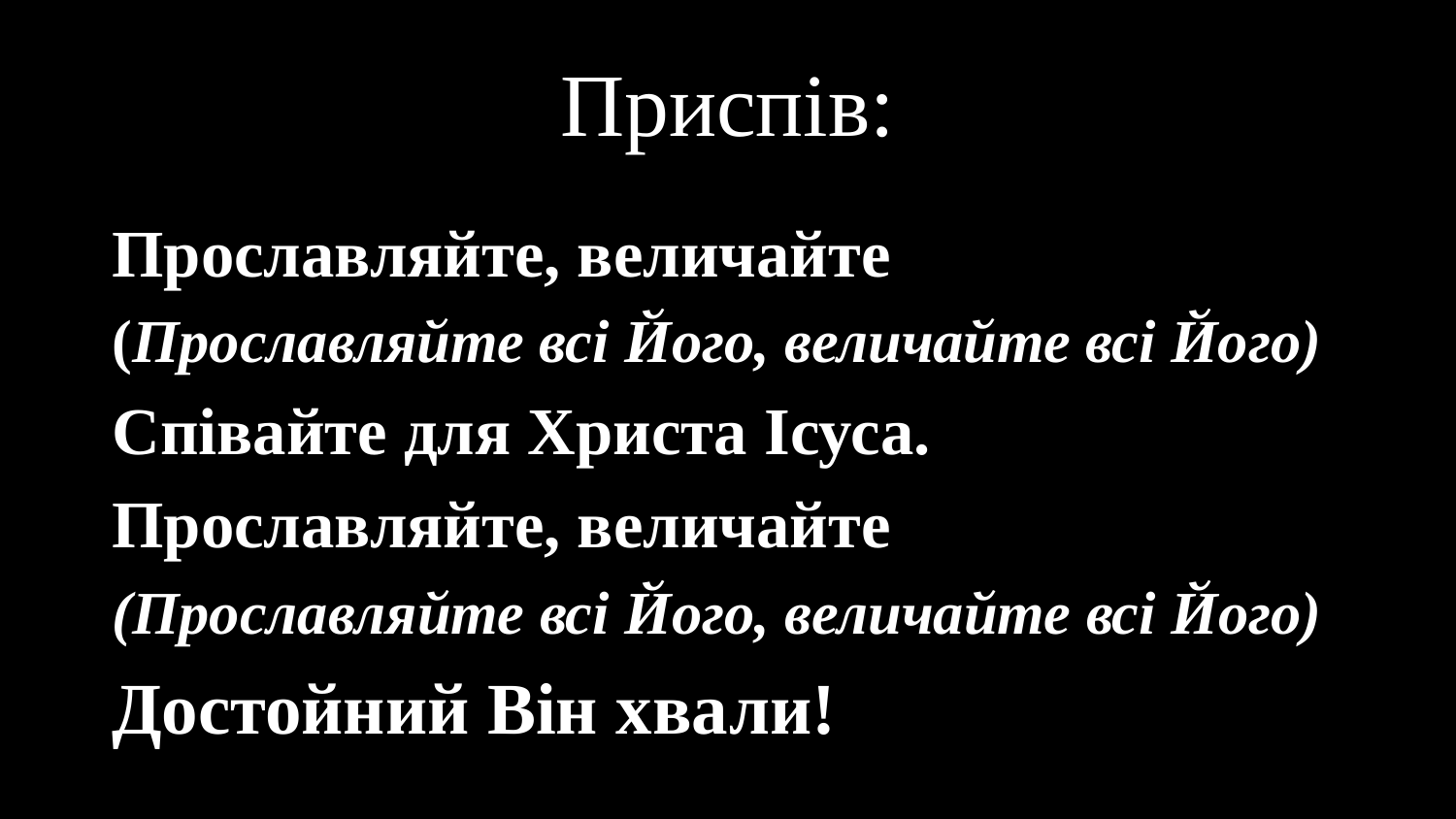

# Приспів:
Прославляйте, величайте
(Прославляйте всі Його, величайте всі Його)
Співайте для Христа Ісуса.
Прославляйте, величайте
(Прославляйте всі Його, величайте всі Його)
Достойний Він хвали!